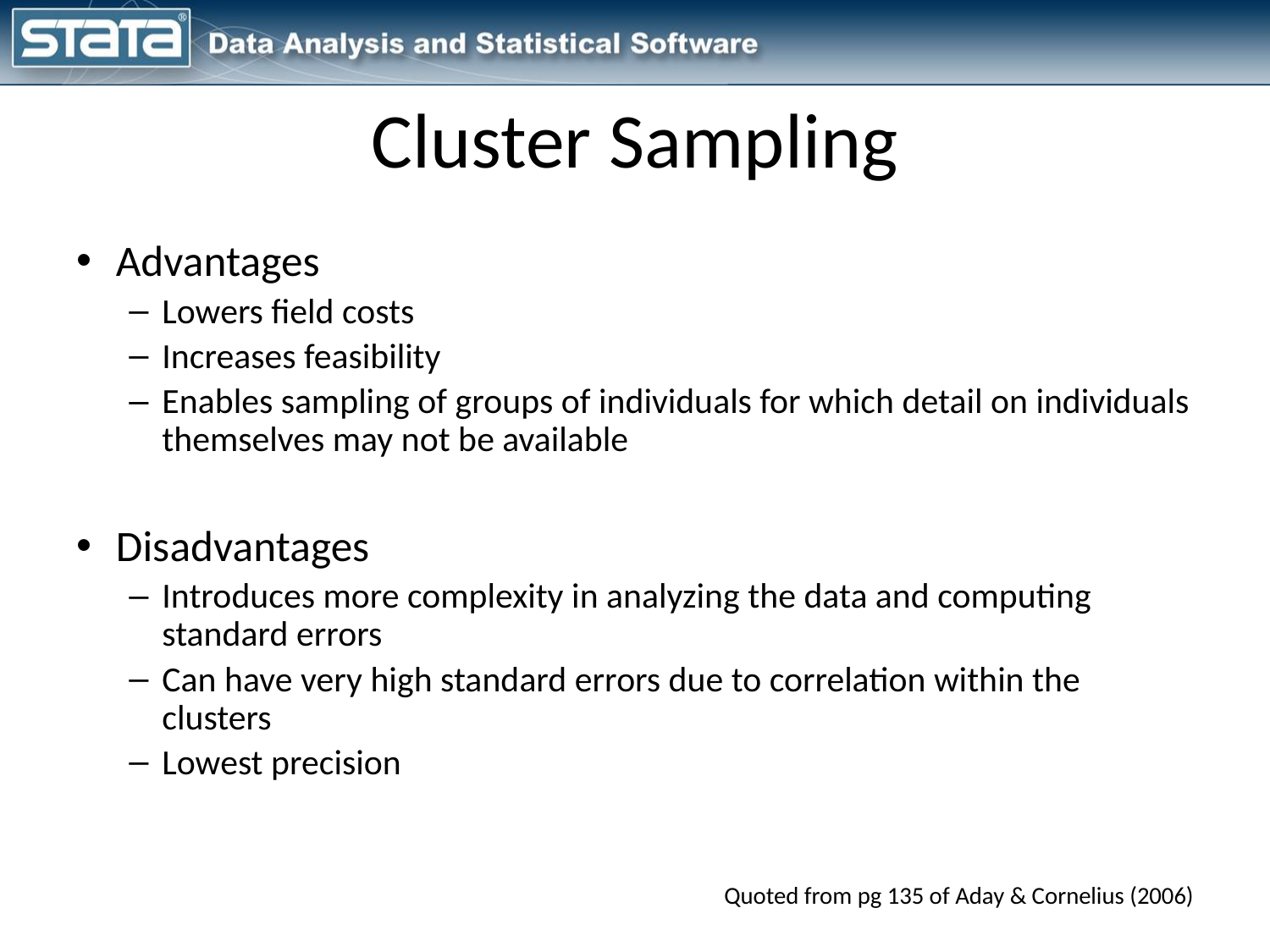

# Cluster Sampling
Advantages
Lowers field costs
Increases feasibility
Enables sampling of groups of individuals for which detail on individuals themselves may not be available

Disadvantages
Introduces more complexity in analyzing the data and computing standard errors
Can have very high standard errors due to correlation within the clusters
Lowest precision

Quoted from pg 135 of Aday & Cornelius (2006)